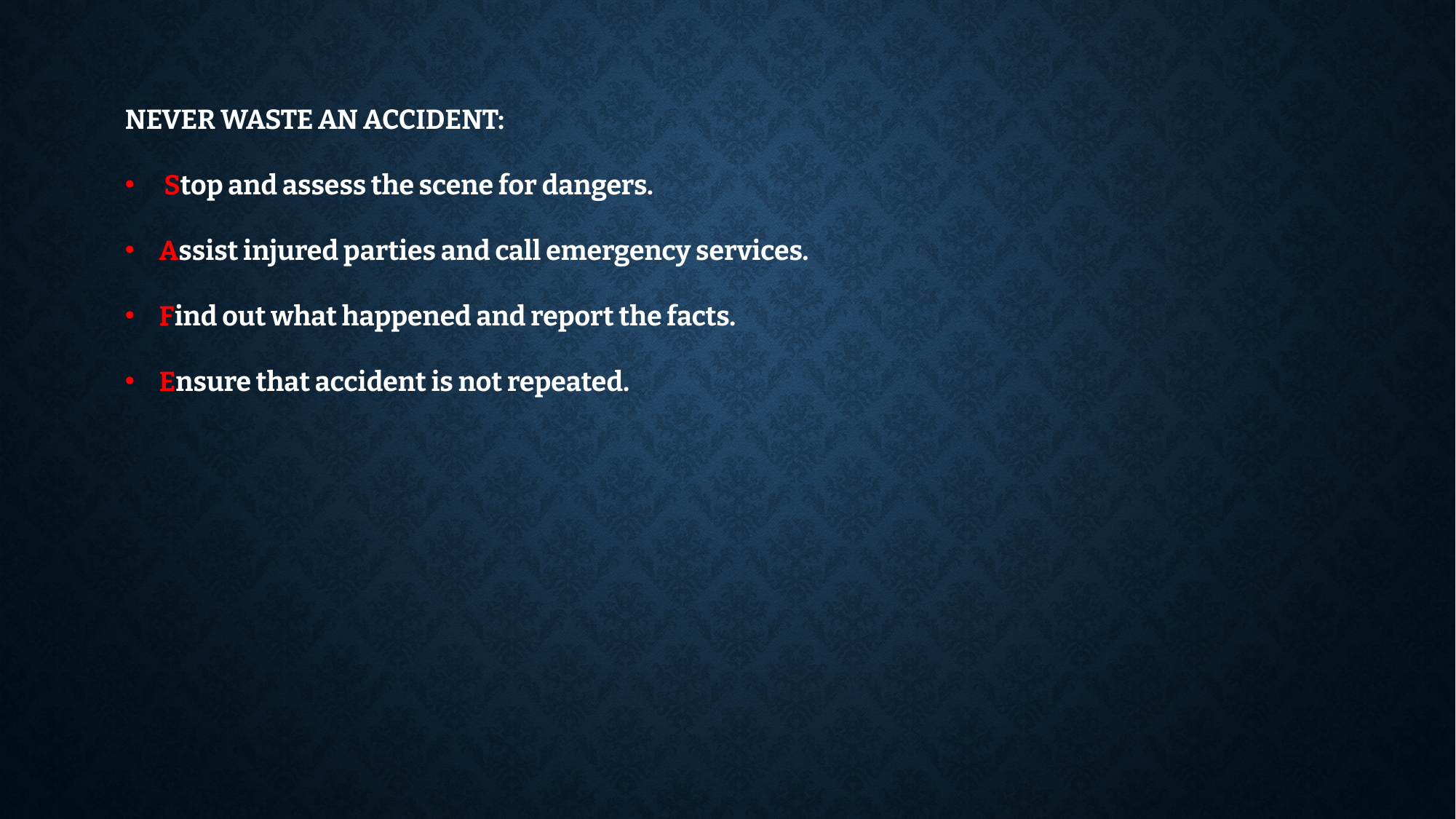

NEVER WASTE AN ACCIDENT:

 Stop and assess the scene for dangers.

Assist injured parties and call emergency services.

Find out what happened and report the facts.

Ensure that accident is not repeated.